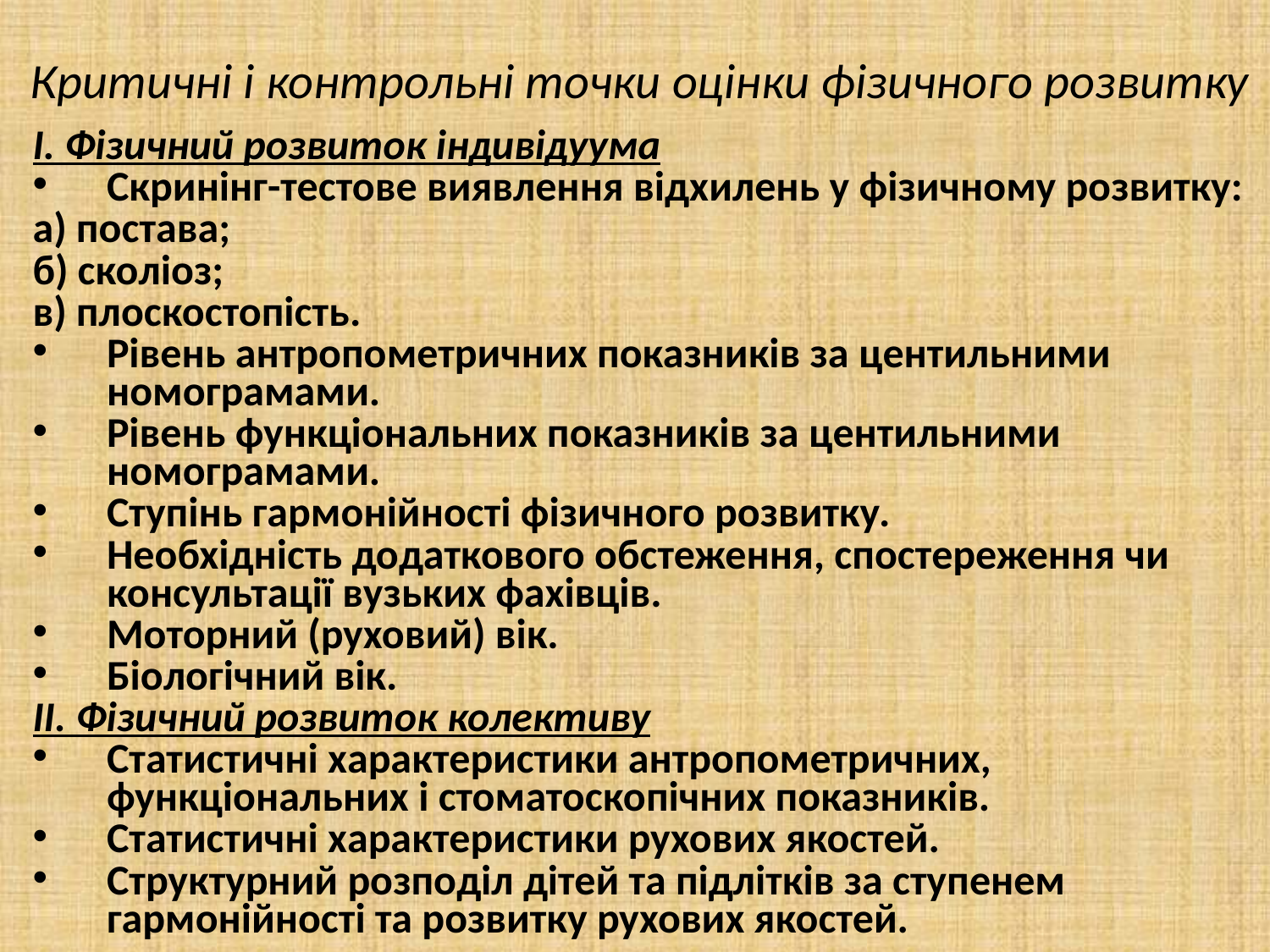

# Критичні і контрольні точки оцінки фізичного розвитку
І. Фізичний розвиток індивідуума
Скринінг-тестове виявлення відхилень у фізичному розвитку:
а) постава;
б) сколіоз;
в) плоскостопість.
Рівень антропометричних показників за центильними номограмами.
Рівень функціональних показників за центильними номограмами.
Ступінь гармонійності фізичного розвитку.
Необхідність додаткового обстеження, спостереження чи консультації вузьких фахівців.
Моторний (руховий) вік.
Біологічний вік.
ІІ. Фізичний розвиток колективу
Статистичні характеристики антропометричних, функціональних і стоматоскопічних показників.
Статистичні характеристики рухових якостей.
Структурний розподіл дітей та підлітків за ступенем гармонійності та розвитку рухових якостей.